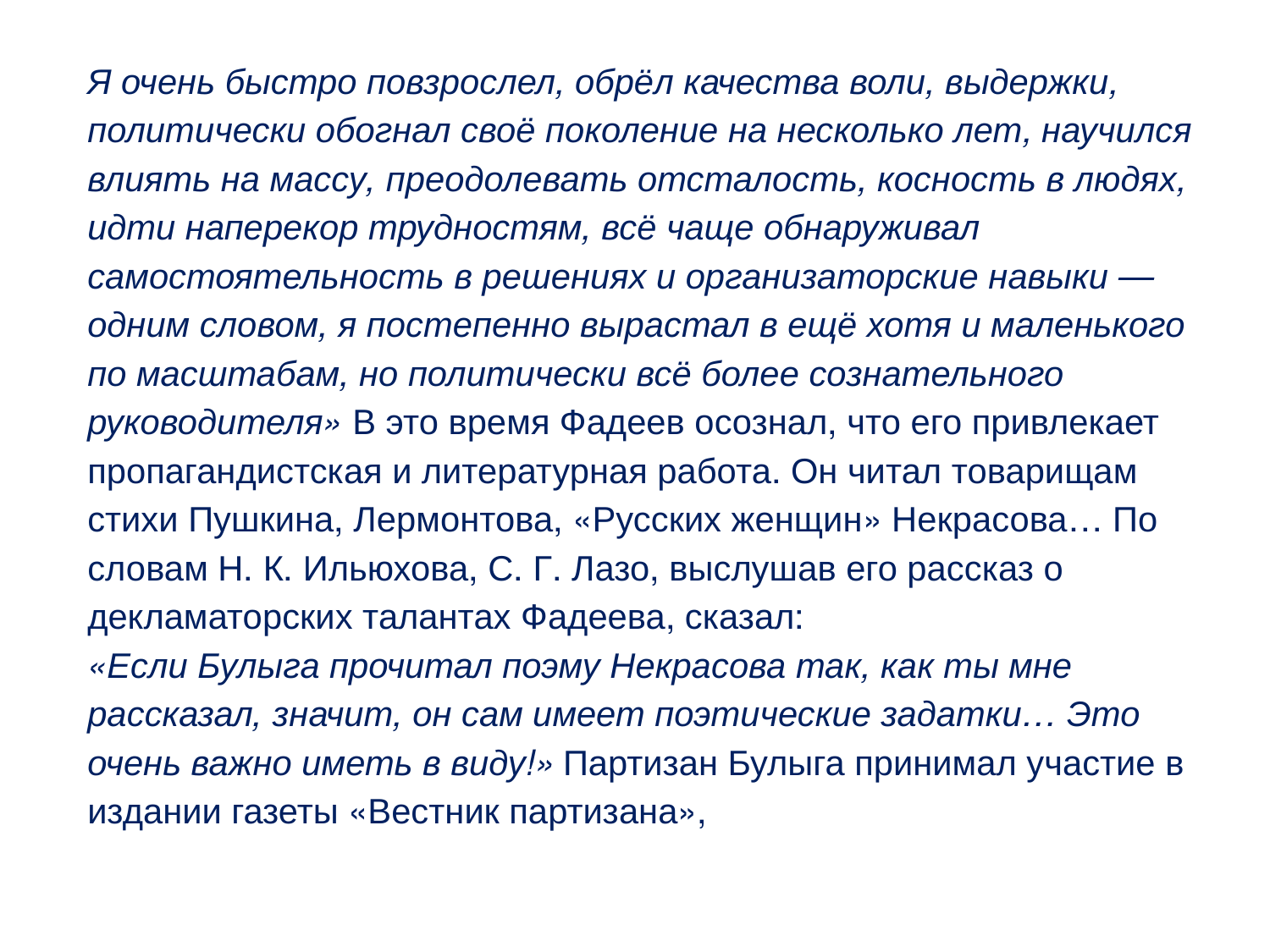

Я очень быстро повзрослел, обрёл качества воли, выдержки, политически обогнал своё поколение на несколько лет, научился влиять на массу, преодолевать отсталость, косность в людях, идти наперекор трудностям, всё чаще обнаруживал самостоятельность в решениях и организаторские навыки — одним словом, я постепенно вырастал в ещё хотя и маленького по масштабам, но политически всё более сознательного руководителя» В это время Фадеев осознал, что его привлекает пропагандистская и литературная работа. Он читал товарищам стихи Пушкина, Лермонтова, «Русских женщин» Некрасова… По словам Н. К. Ильюхова, С. Г. Лазо, выслушав его рассказ о декламаторских талантах Фадеева, сказал:
«Если Булыга прочитал поэму Некрасова так, как ты мне рассказал, значит, он сам имеет поэтические задатки… Это очень важно иметь в виду!» Партизан Булыга принимал участие в издании газеты «Вестник партизана»,